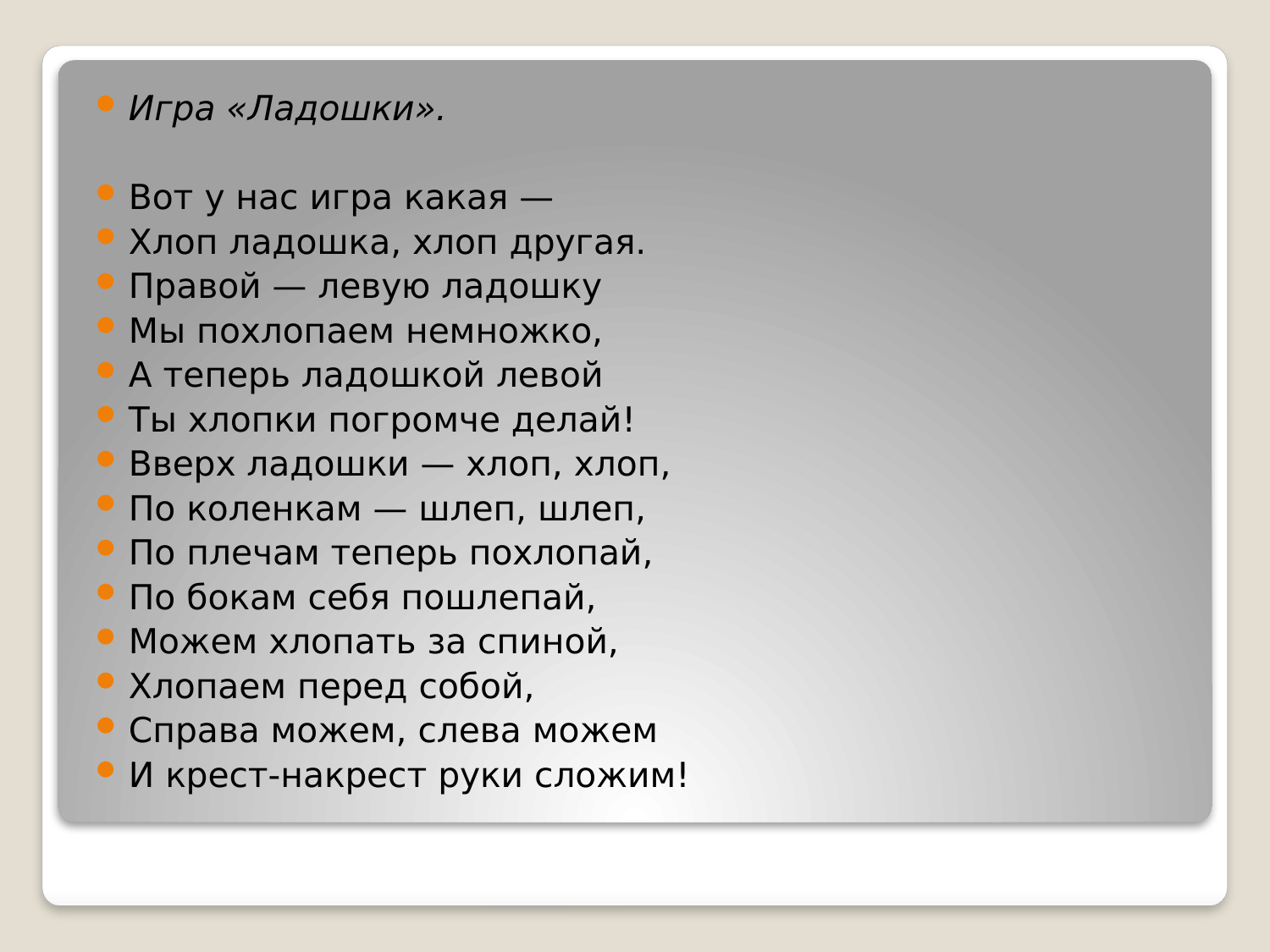

Игра «Ладошки».

Вот у нас игра какая —
Хлоп ладошка, хлоп другая.
Правой — левую ладошку
Мы похлопаем немножко,
А теперь ладошкой левой
Ты хлопки погромче делай!
Вверх ладошки — хлоп, хлоп,
По коленкам — шлеп, шлеп,
По плечам теперь похлопай,
По бокам себя пошлепай,
Можем хлопать за спиной,
Хлопаем перед собой,
Справа можем, слева можем
И крест-накрест руки сложим!